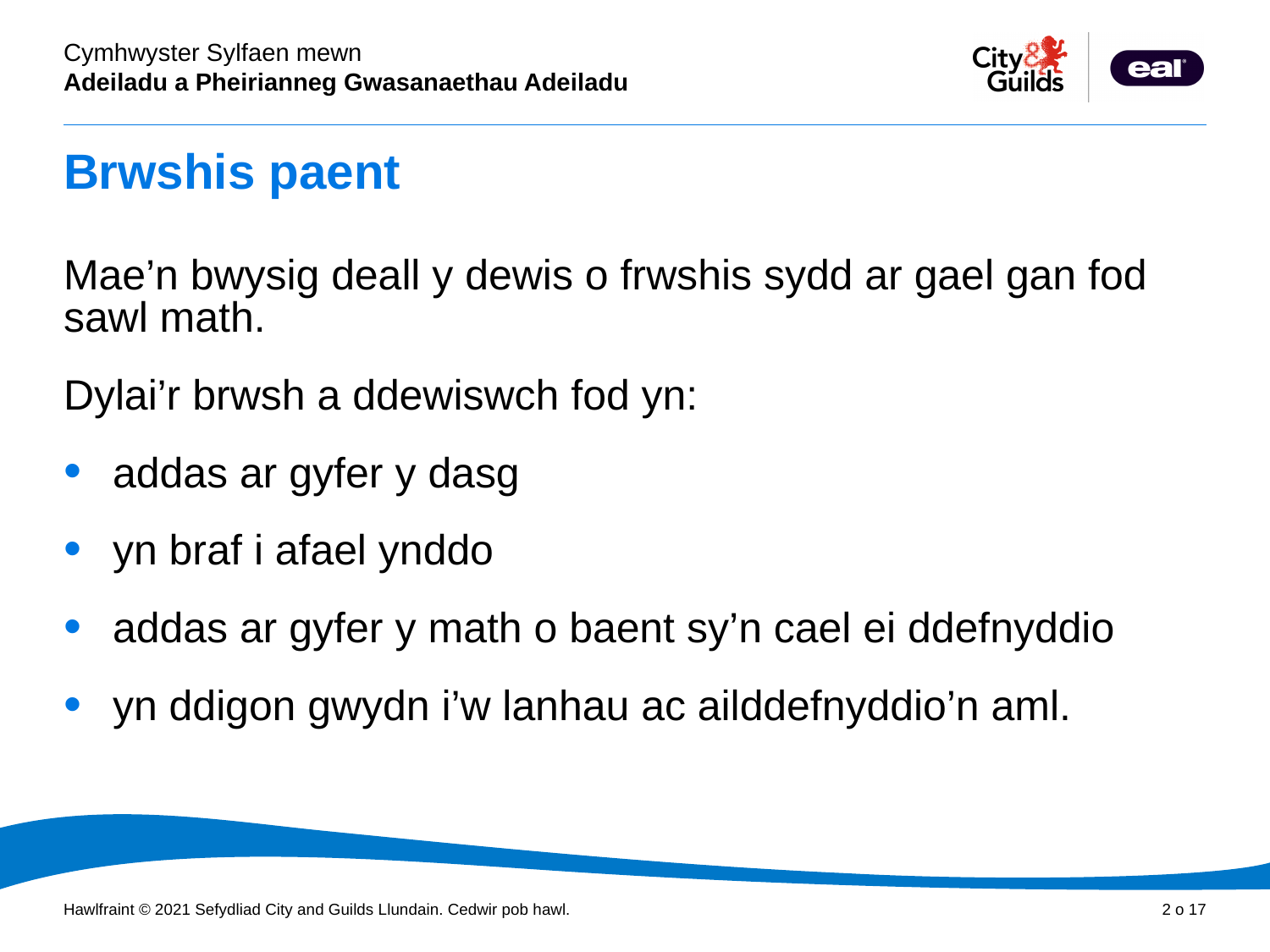

# Brwshis paent
Mae’n bwysig deall y dewis o frwshis sydd ar gael gan fod sawl math.
Dylai’r brwsh a ddewiswch fod yn:
addas ar gyfer y dasg
yn braf i afael ynddo
addas ar gyfer y math o baent sy’n cael ei ddefnyddio
yn ddigon gwydn i’w lanhau ac ailddefnyddio’n aml.